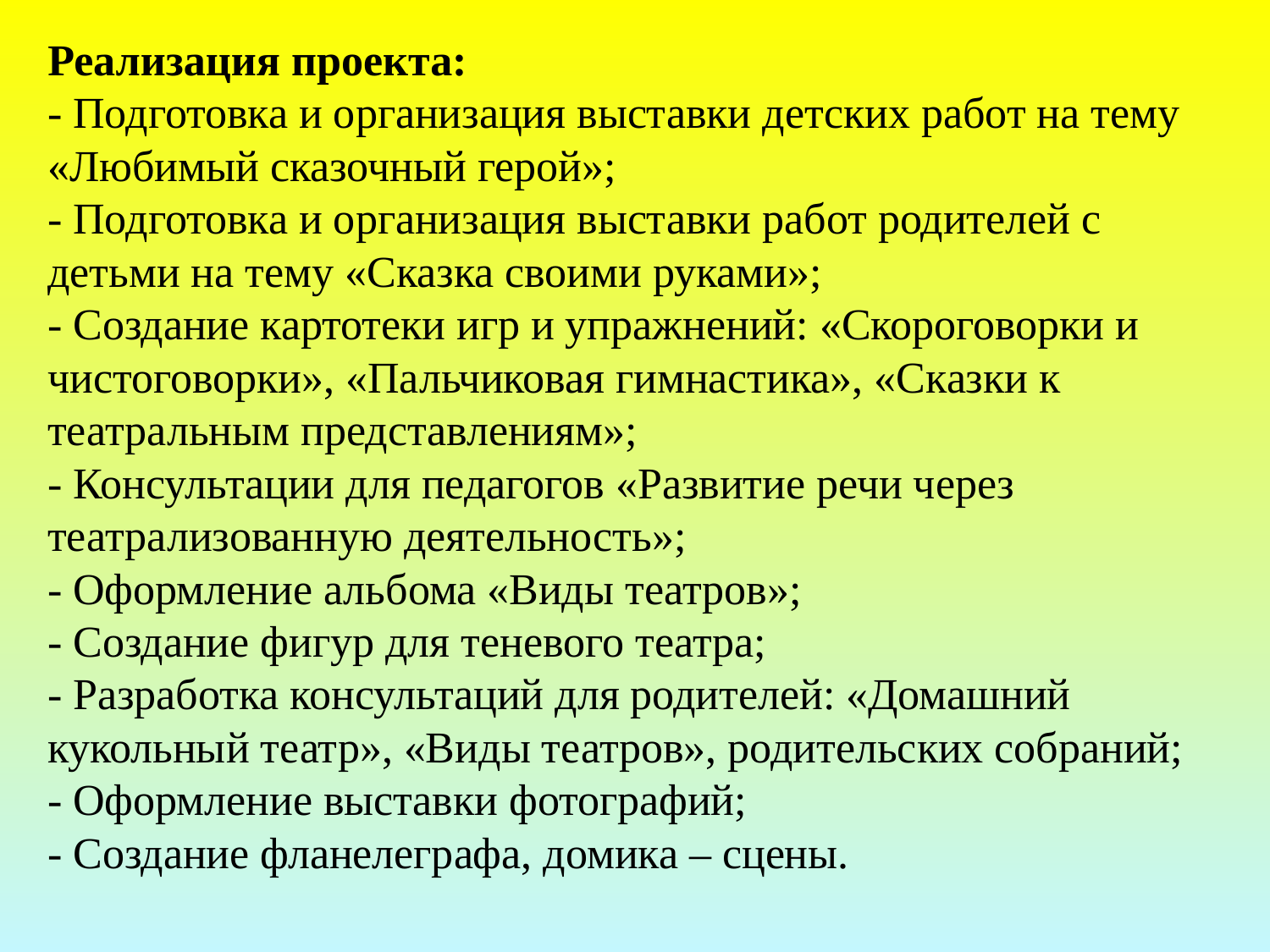

# Реализация проекта: - Подготовка и организация выставки детских работ на тему «Любимый сказочный герой»; - Подготовка и организация выставки работ родителей с детьми на тему «Сказка своими руками»; - Создание картотеки игр и упражнений: «Скороговорки и чистоговорки», «Пальчиковая гимнастика», «Сказки к театральным представлениям»; - Консультации для педагогов «Развитие речи через театрализованную деятельность»; - Оформление альбома «Виды театров»; - Создание фигур для теневого театра; - Разработка консультаций для родителей: «Домашний кукольный театр», «Виды театров», родительских собраний; - Оформление выставки фотографий; - Создание фланелеграфа, домика – сцены.